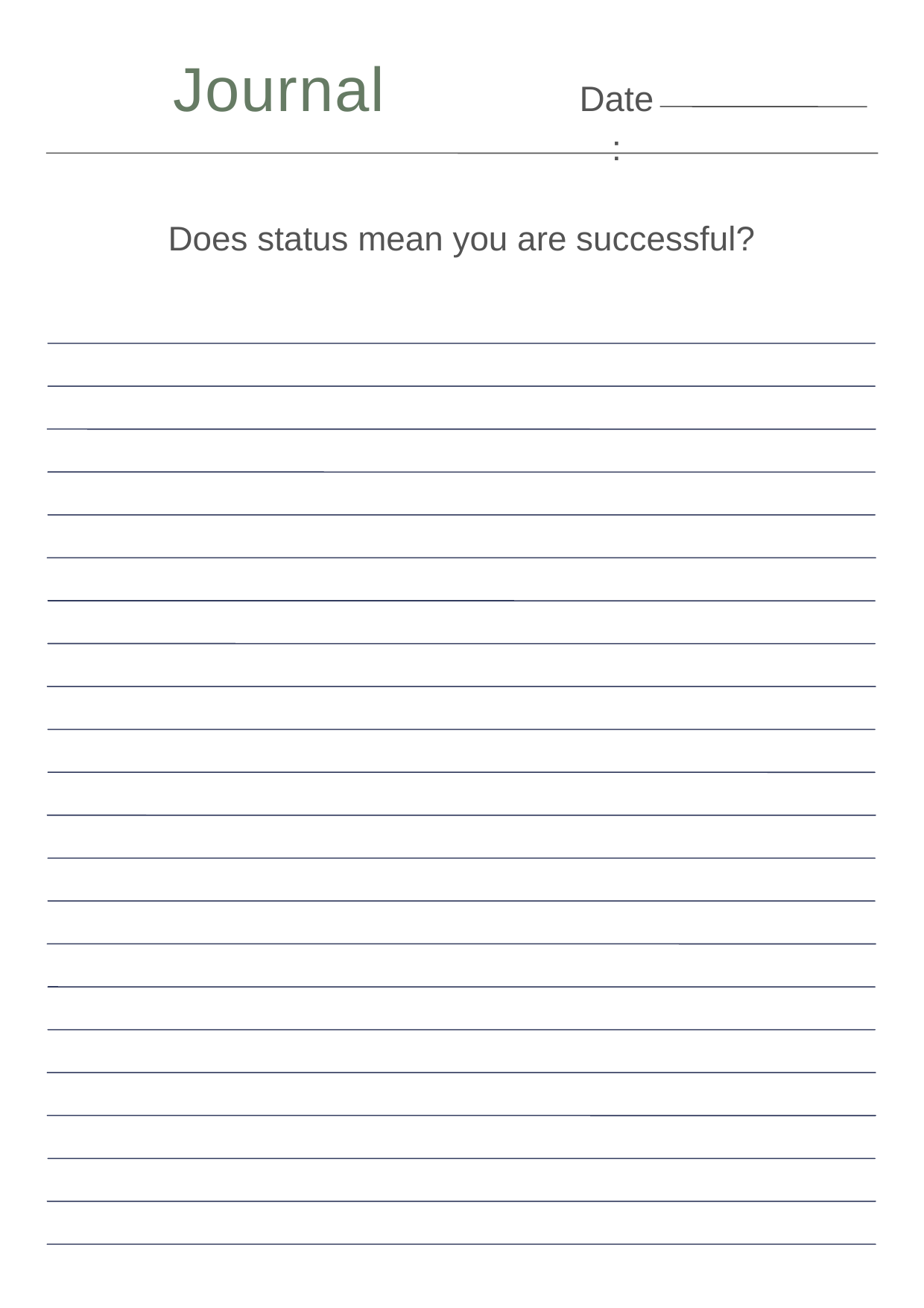

Journal
Date:

Does status mean you are successful?